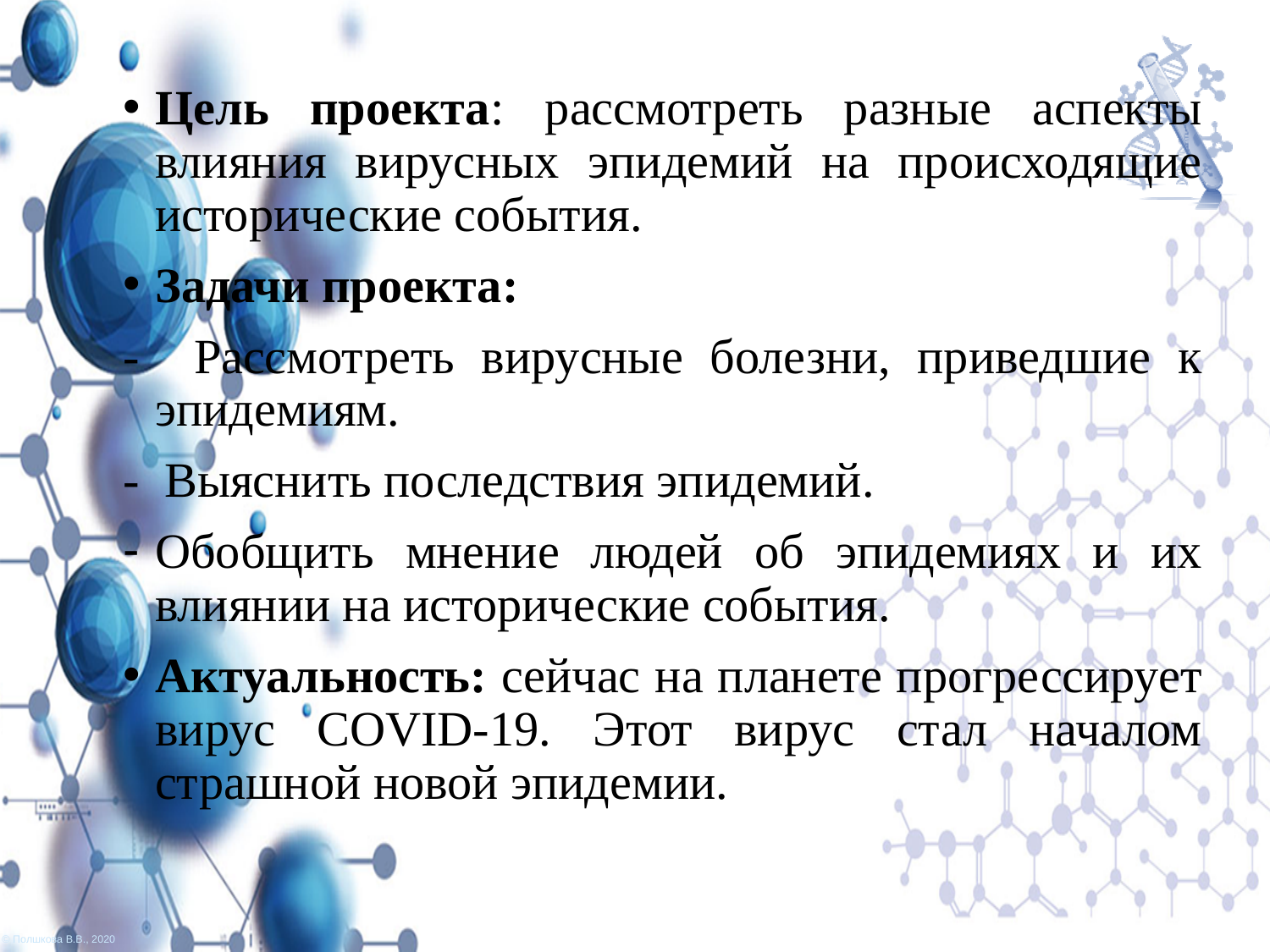

Цель проекта: рассмотреть разные аспекты влияния вирусных эпидемий на происходящие исторические события.
Задачи проекта:
-  Рассмотреть вирусные болезни, приведшие к эпидемиям.
-  Выяснить последствия эпидемий.
Обобщить мнение людей об эпидемиях и их влиянии на исторические события.
Актуальность: сейчас на планете прогрессирует вирус COVID-19. Этот вирус стал началом страшной новой эпидемии.